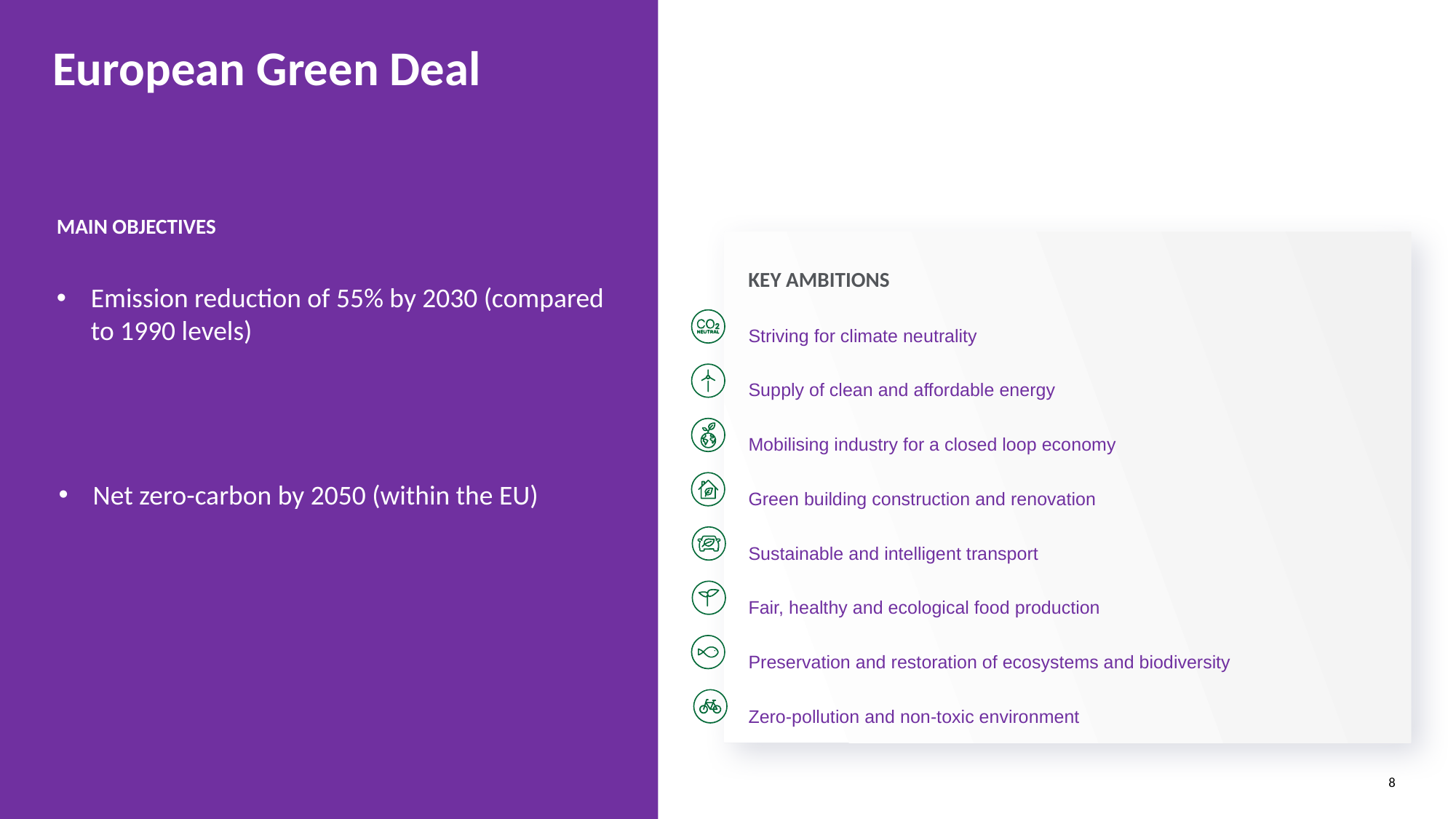

# European Green Deal

MAIN OBJECTIVES
KEY AMBITIONS
Emission reduction of 55% by 2030 (compared to 1990 levels)
Striving for climate neutrality
Supply of clean and affordable energy
Mobilising industry for a closed loop economy
Green building construction and renovation
Sustainable and intelligent transport
Fair, healthy and ecological food production
Preservation and restoration of ecosystems and biodiversity
Zero-pollution and non-toxic environment

Net zero-carbon by 2050 (within the EU)